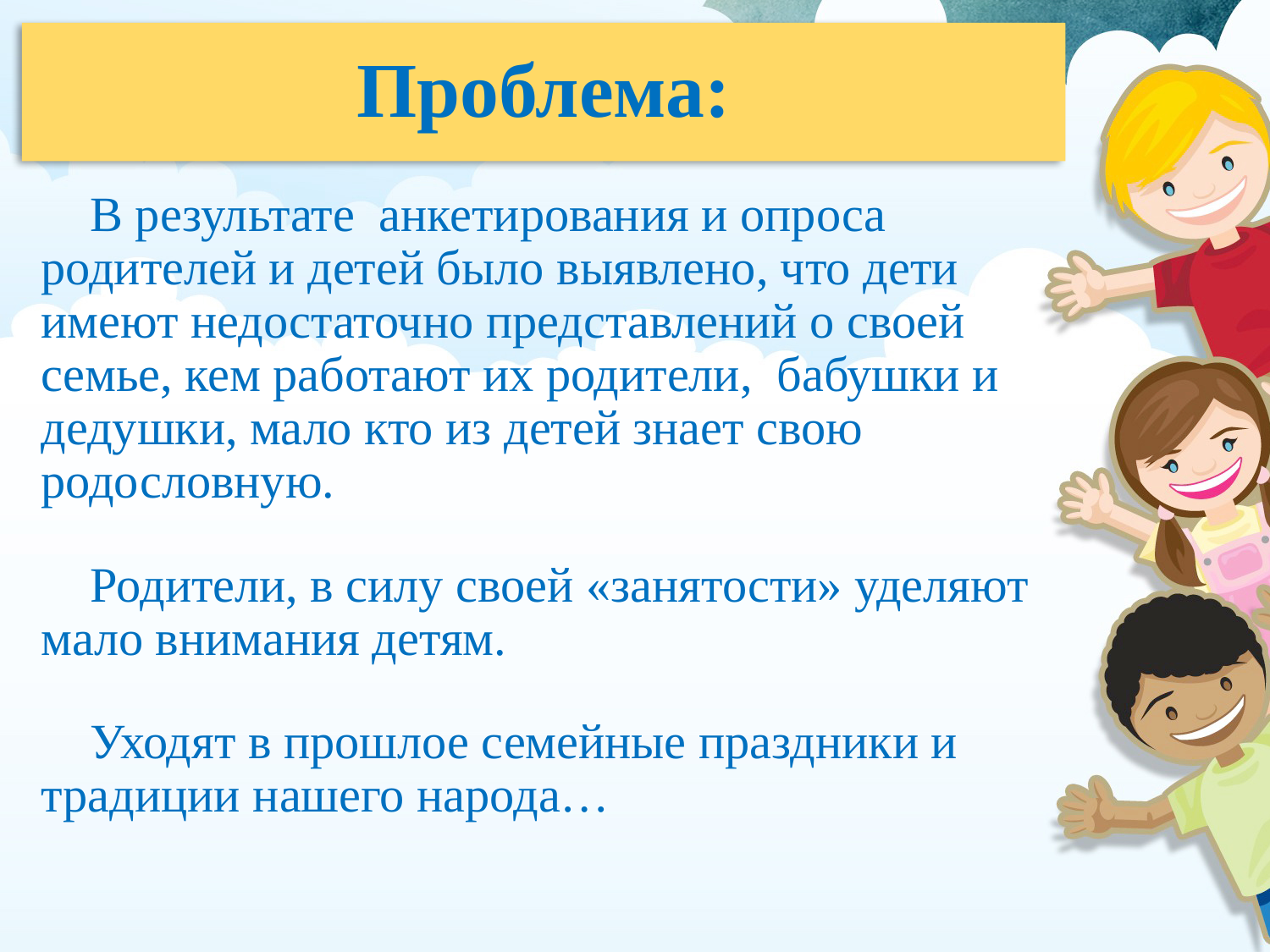

# Проблема:
В результате  анкетирования и опроса родителей и детей было выявлено, что дети имеют недостаточно представлений о своей   семье, кем работают их родители,  бабушки и  дедушки, мало кто из детей знает свою родословную.

Родители, в силу своей «занятости» уделяют мало внимания детям.

Уходят в прошлое семейные праздники и традиции нашего народа…